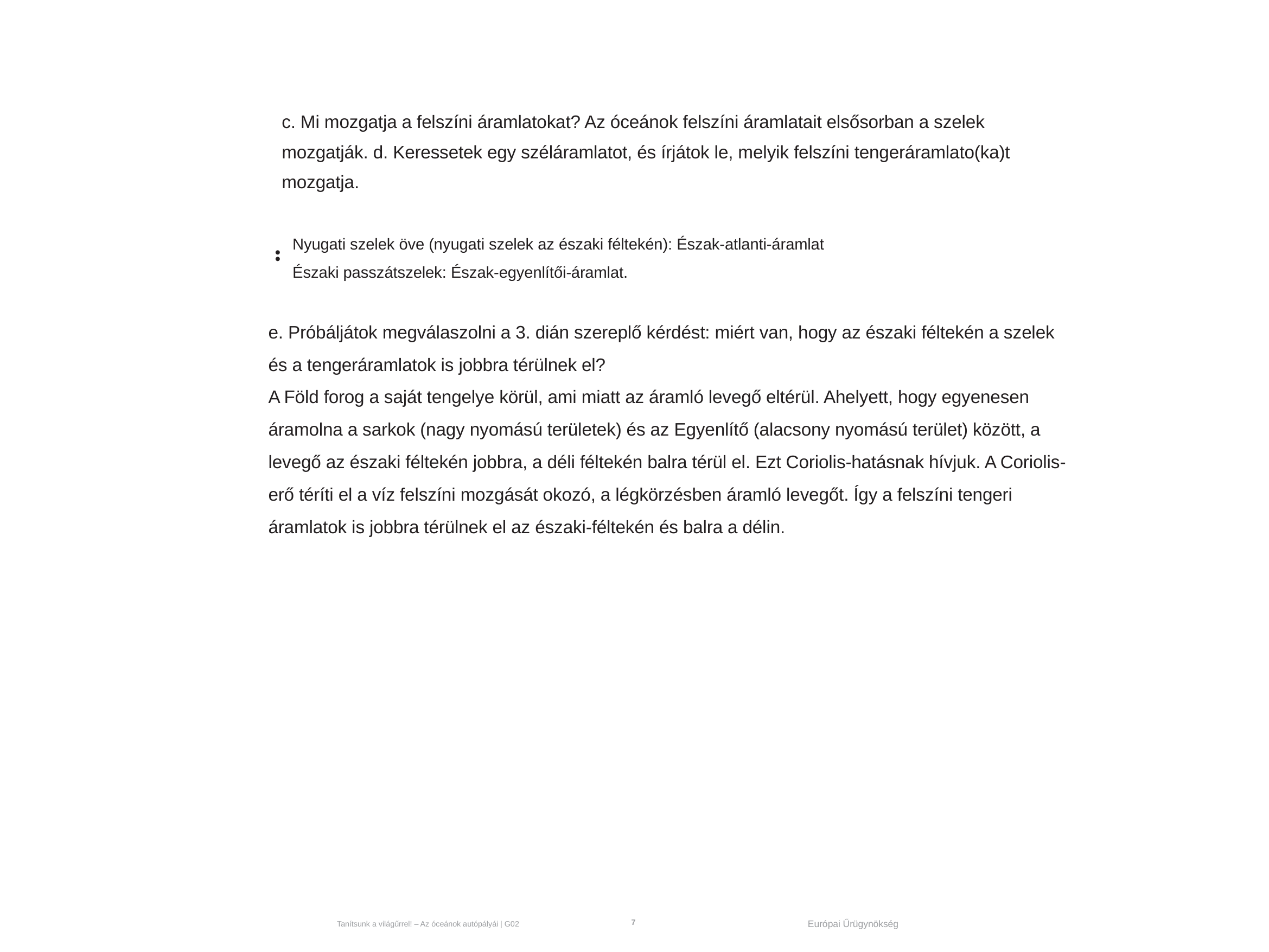

c. Mi mozgatja a felszíni áramlatokat? Az óceánok felszíni áramlatait elsősorban a szelek mozgatják. d. Keressetek egy széláramlatot, és írjátok le, melyik felszíni tengeráramlato(ka)t mozgatja.
Nyugati szelek öve (nyugati szelek az északi féltekén): Észak-atlanti-áramlat
Északi passzátszelek: Észak-egyenlítői-áramlat.
•
•
e. Próbáljátok megválaszolni a 3. dián szereplő kérdést: miért van, hogy az északi féltekén a szelek
és a tengeráramlatok is jobbra térülnek el?
A Föld forog a saját tengelye körül, ami miatt az áramló levegő eltérül. Ahelyett, hogy egyenesen
áramolna a sarkok (nagy nyomású területek) és az Egyenlítő (alacsony nyomású terület) között, a
levegő az északi féltekén jobbra, a déli féltekén balra térül el. Ezt Coriolis-hatásnak hívjuk. A Coriolis-
erő téríti el a víz felszíni mozgását okozó, a légkörzésben áramló levegőt. Így a felszíni tengeri
áramlatok is jobbra térülnek el az északi-féltekén és balra a délin.
7
Európai Űrügynökség
Tanítsunk a világűrrel! – Az óceánok autópályái | G02